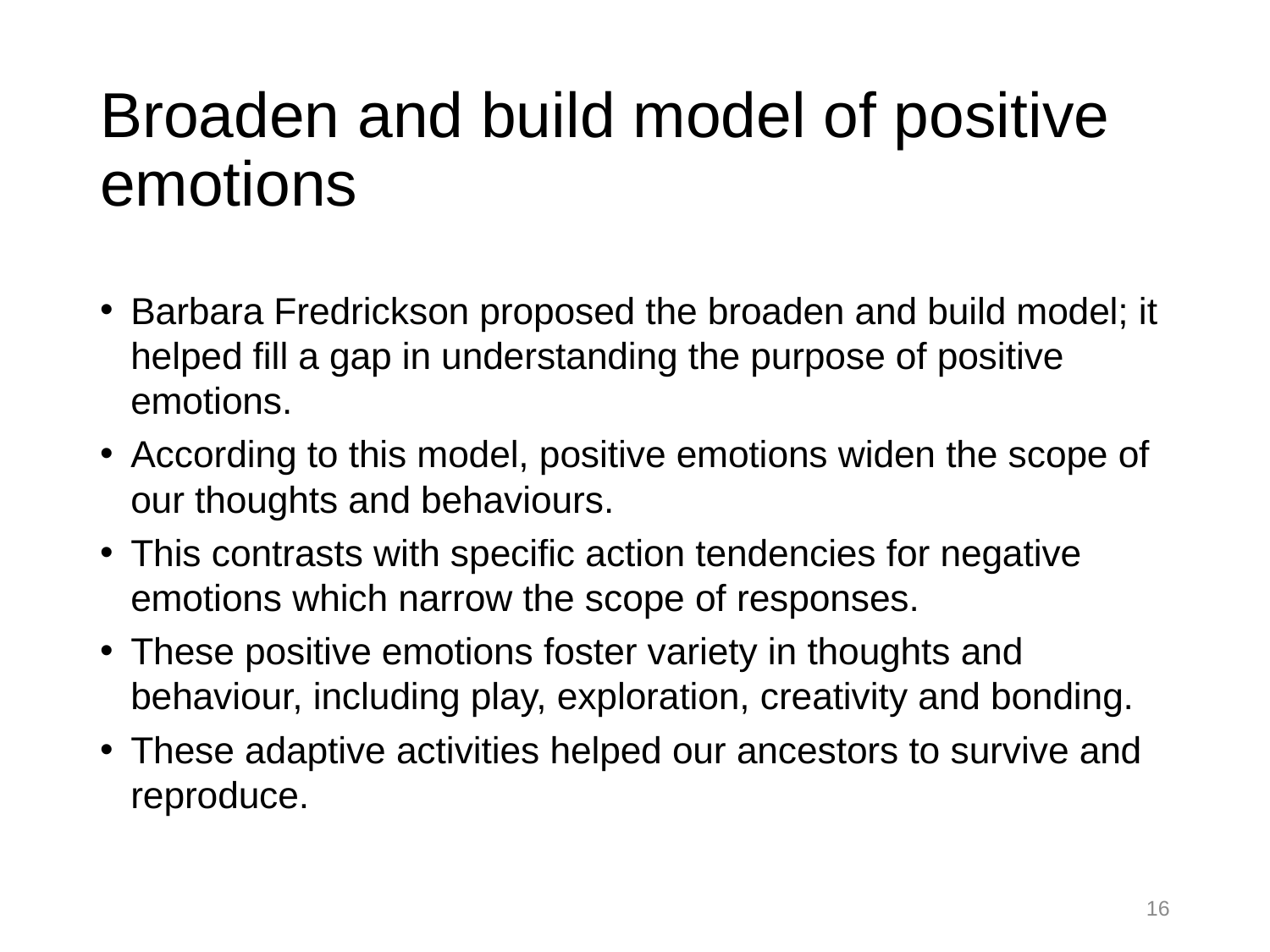

# Broaden and build model of positive emotions
Barbara Fredrickson proposed the broaden and build model; it helped fill a gap in understanding the purpose of positive emotions.
According to this model, positive emotions widen the scope of our thoughts and behaviours.
This contrasts with specific action tendencies for negative emotions which narrow the scope of responses.
These positive emotions foster variety in thoughts and behaviour, including play, exploration, creativity and bonding.
These adaptive activities helped our ancestors to survive and reproduce.
16